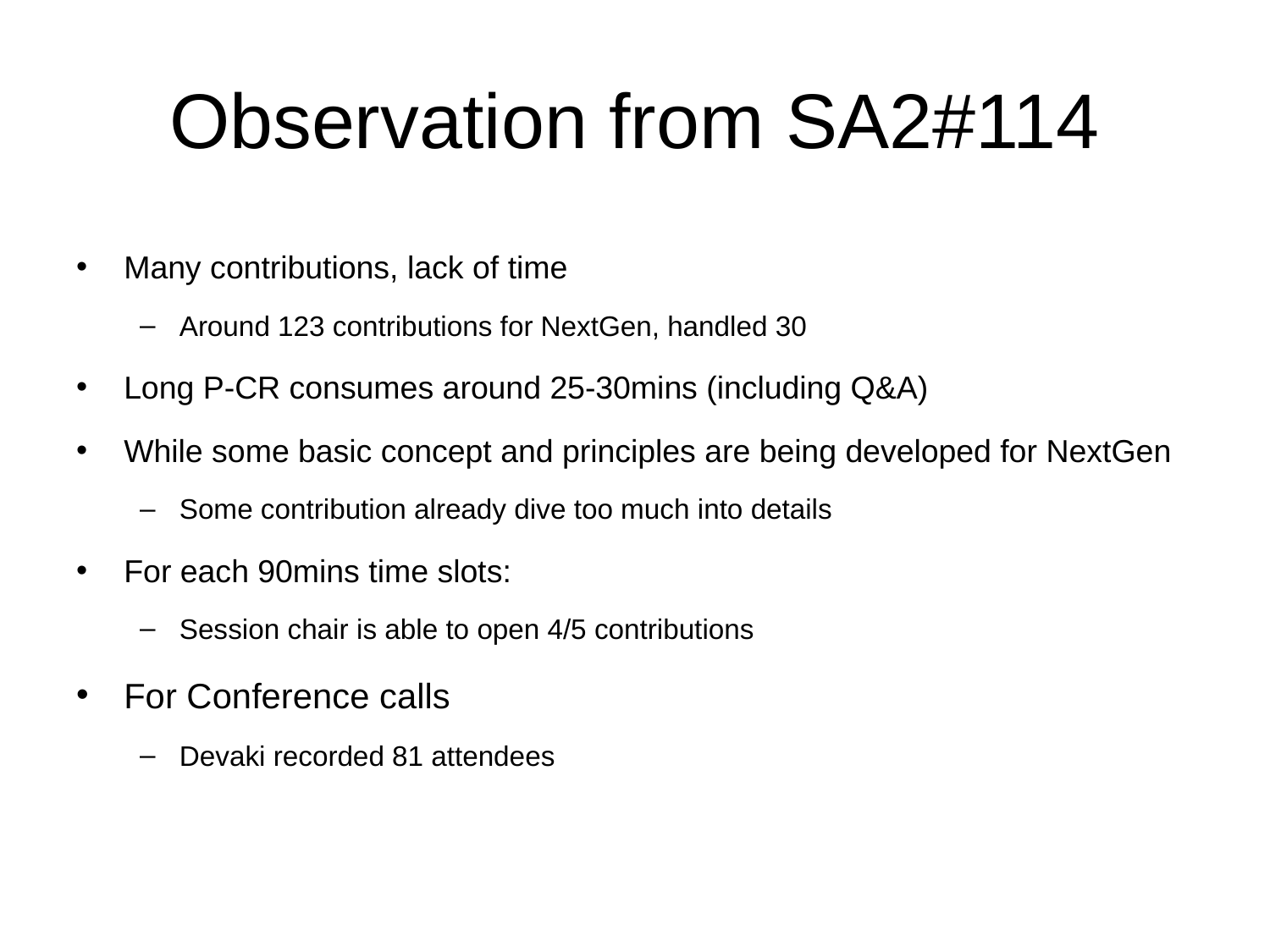

# Observation from SA2#114
Many contributions, lack of time
Around 123 contributions for NextGen, handled 30
Long P-CR consumes around 25-30mins (including Q&A)
While some basic concept and principles are being developed for NextGen
Some contribution already dive too much into details
For each 90mins time slots:
Session chair is able to open 4/5 contributions
For Conference calls
Devaki recorded 81 attendees